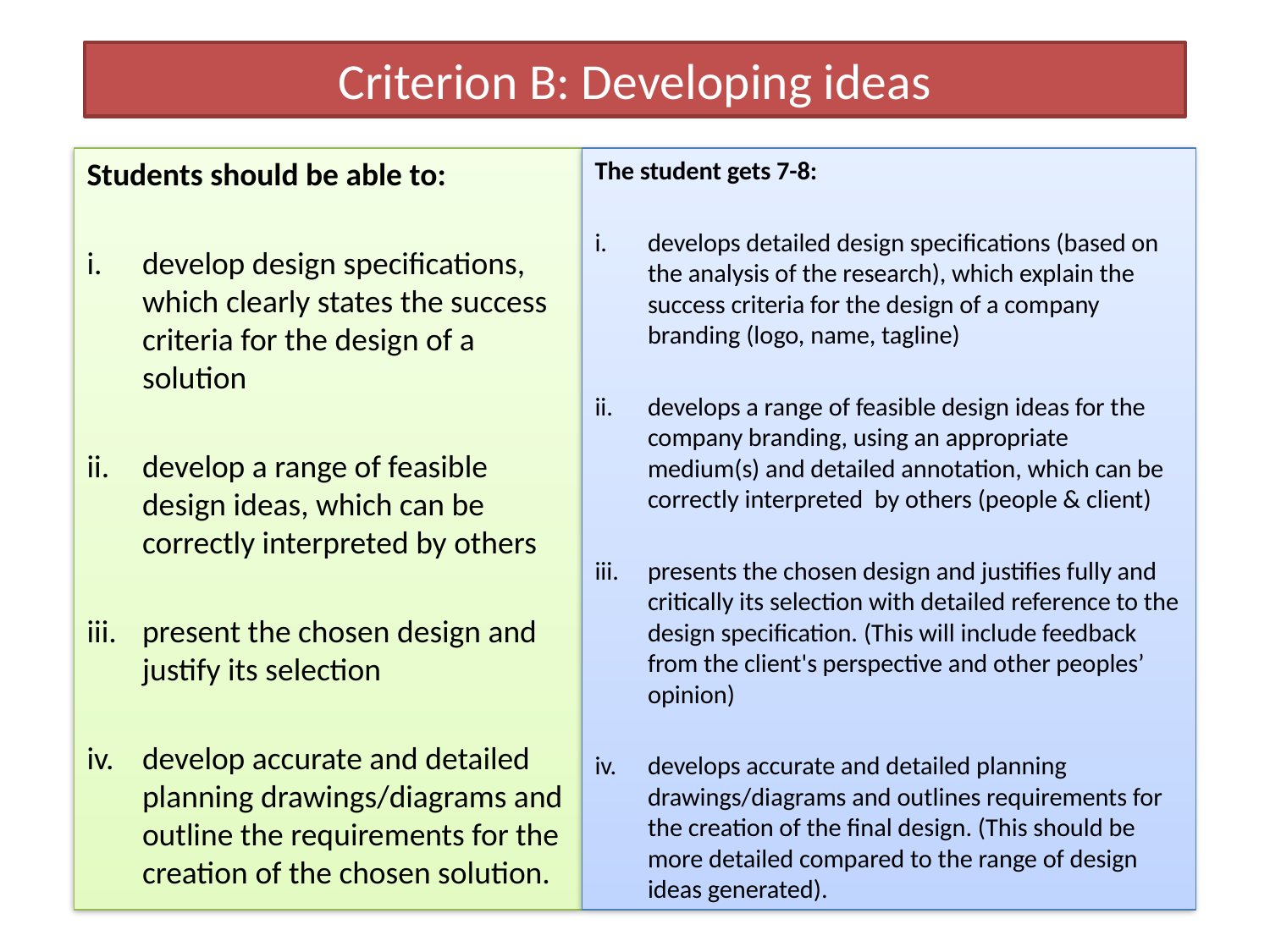

# Criterion B: Developing ideas
Students should be able to:

develop design specifications, which clearly states the success criteria for the design of a solution

develop a range of feasible design ideas, which can be correctly interpreted by others

present the chosen design and justify its selection

develop accurate and detailed planning drawings/diagrams and outline the requirements for the creation of the chosen solution.

The student gets 7-8:

develops detailed design specifications (based on the analysis of the research), which explain the success criteria for the design of a company branding (logo, name, tagline)

develops a range of feasible design ideas for the company branding, using an appropriate medium(s) and detailed annotation, which can be correctly interpreted  by others (people & client)

presents the chosen design and justifies fully and critically its selection with detailed reference to the design specification. (This will include feedback from the client's perspective and other peoples’ opinion)

develops accurate and detailed planning drawings/diagrams and outlines requirements for the creation of the final design. (This should be more detailed compared to the range of design ideas generated).